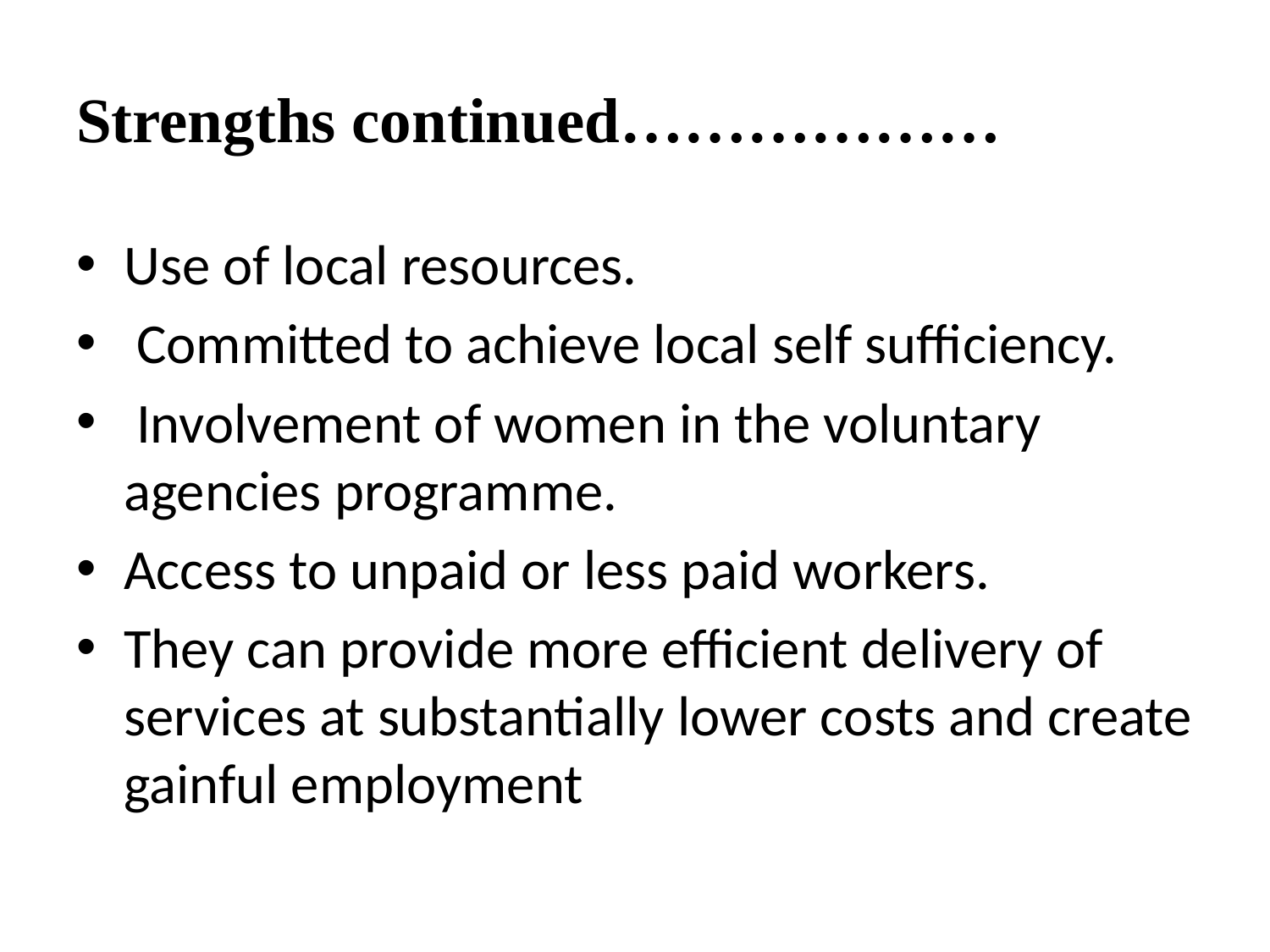

# Strengths continued………………
Use of local resources.
 Committed to achieve local self sufficiency.
 Involvement of women in the voluntary agencies programme.
Access to unpaid or less paid workers.
They can provide more efficient delivery of services at substantially lower costs and create gainful employment